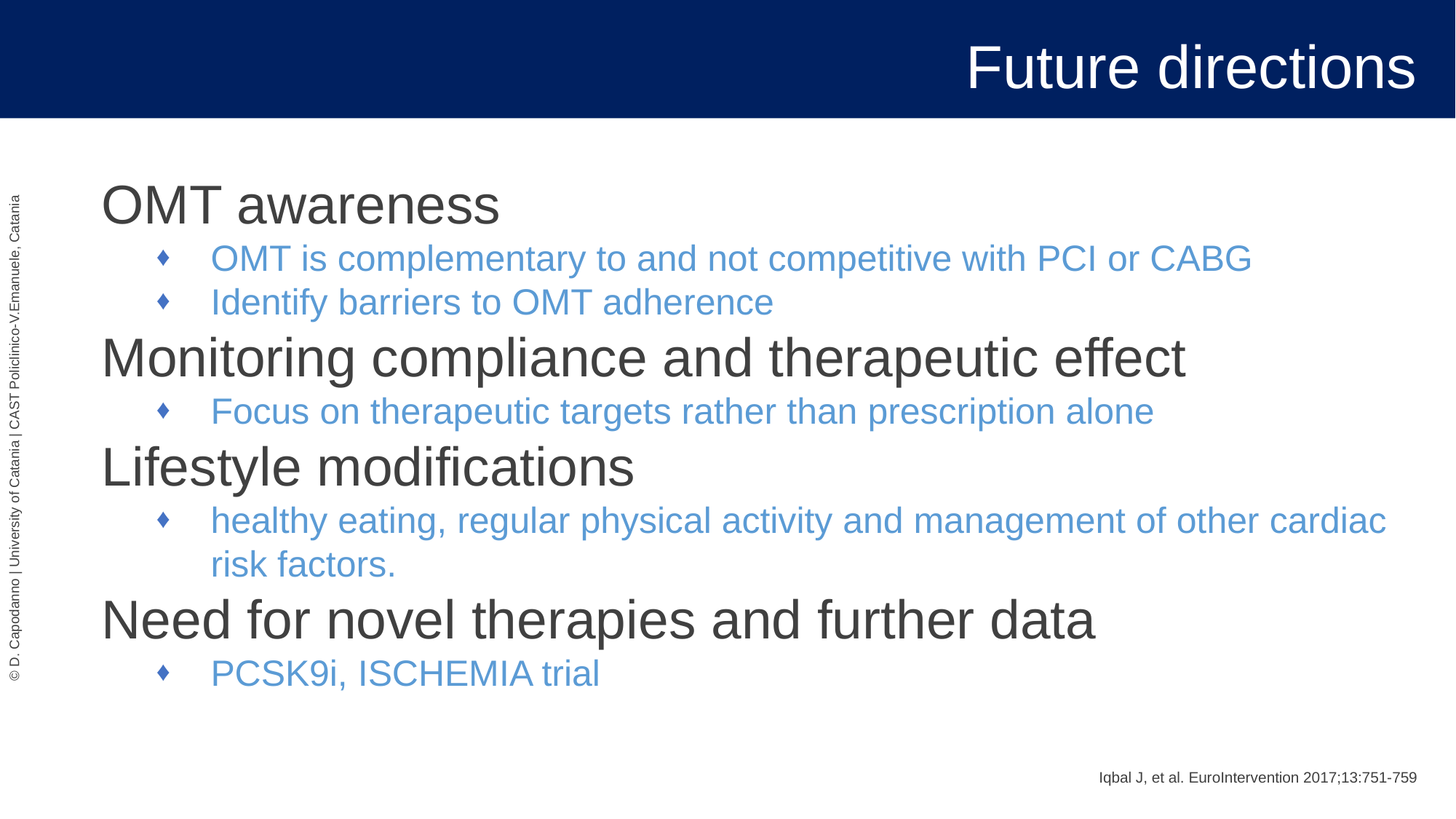

# Future directions
OMT awareness
OMT is complementary to and not competitive with PCI or CABG
Identify barriers to OMT adherence
Monitoring compliance and therapeutic effect
Focus on therapeutic targets rather than prescription alone
Lifestyle modifications
healthy eating, regular physical activity and management of other cardiac risk factors.
Need for novel therapies and further data
PCSK9i, ISCHEMIA trial
Iqbal J, et al. EuroIntervention 2017;13:751-759